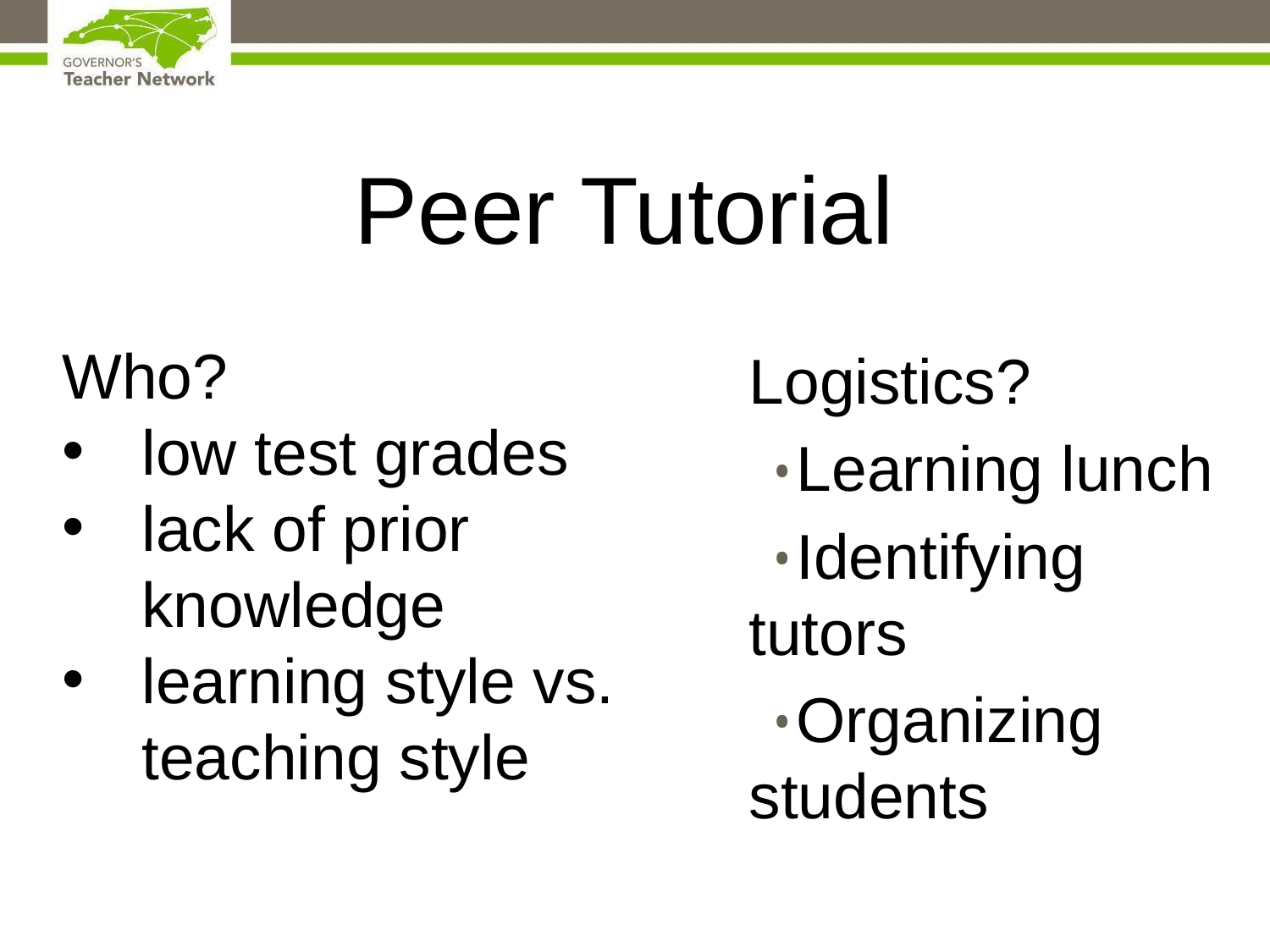

# Peer Tutorial
Logistics?
Learning lunch
Identifying tutors
Organizing students
Who?
low test grades
lack of prior knowledge
learning style vs. teaching style